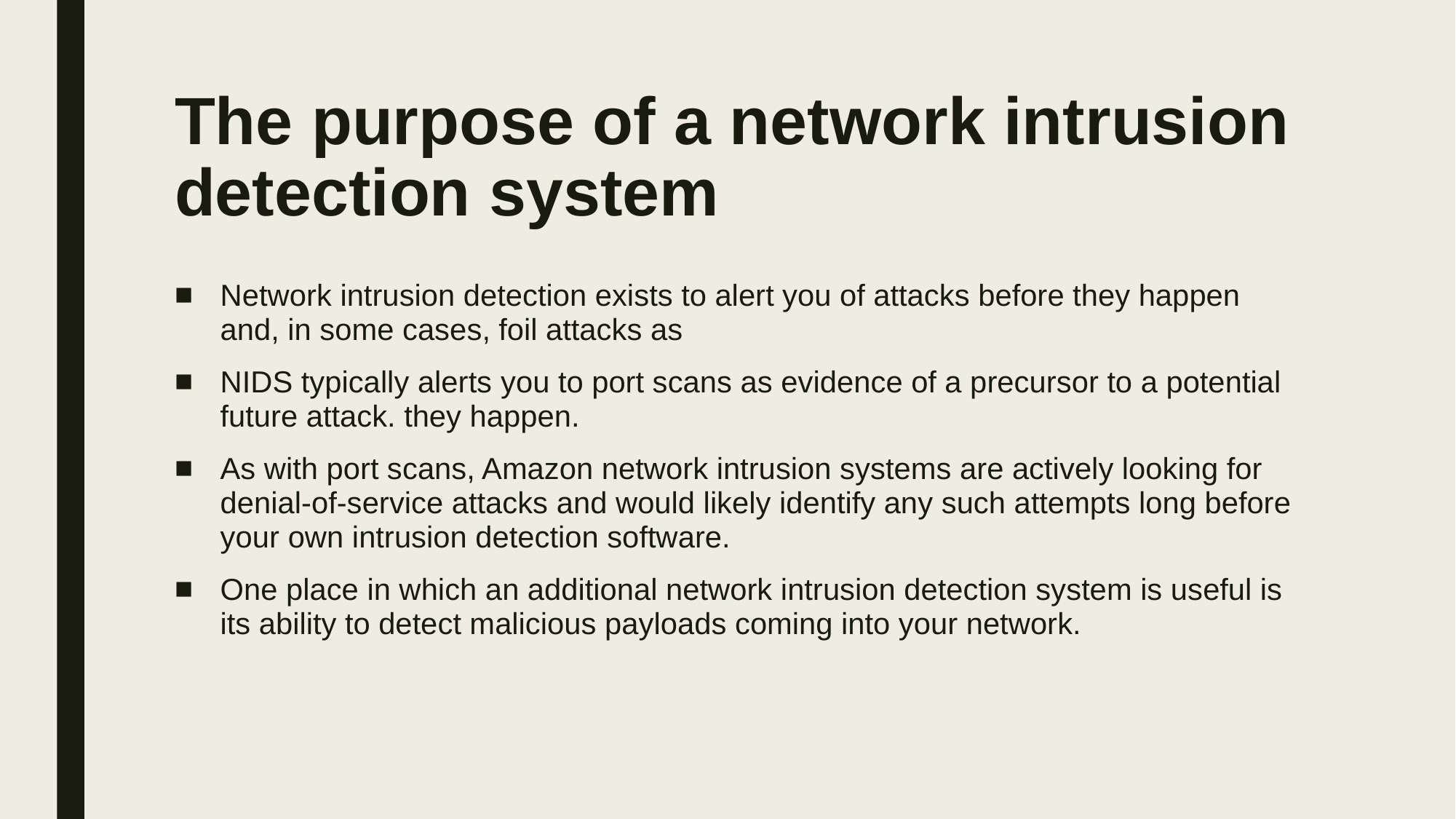

# The purpose of a network intrusion detection system
Network intrusion detection exists to alert you of attacks before they happen and, in some cases, foil attacks as
NIDS typically alerts you to port scans as evidence of a precursor to a potential future attack. they happen.
As with port scans, Amazon network intrusion systems are actively looking for denial-of-service attacks and would likely identify any such attempts long before your own intrusion detection software.
One place in which an additional network intrusion detection system is useful is its ability to detect malicious payloads coming into your network.